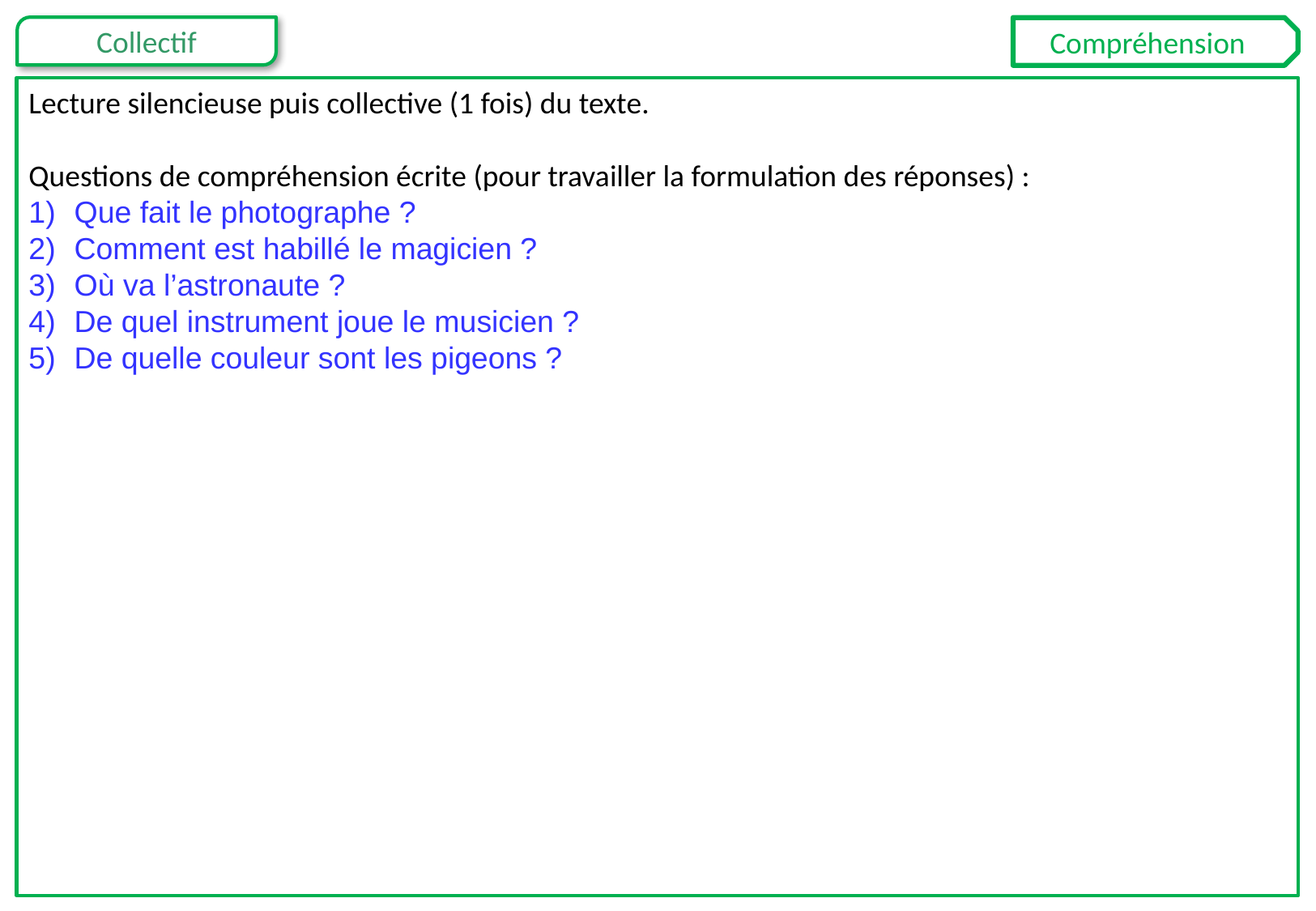

Compréhension
Lecture silencieuse puis collective (1 fois) du texte.

Questions de compréhension écrite (pour travailler la formulation des réponses) :
Que fait le photographe ?
Comment est habillé le magicien ?
Où va l’astronaute ?
De quel instrument joue le musicien ?
De quelle couleur sont les pigeons ?